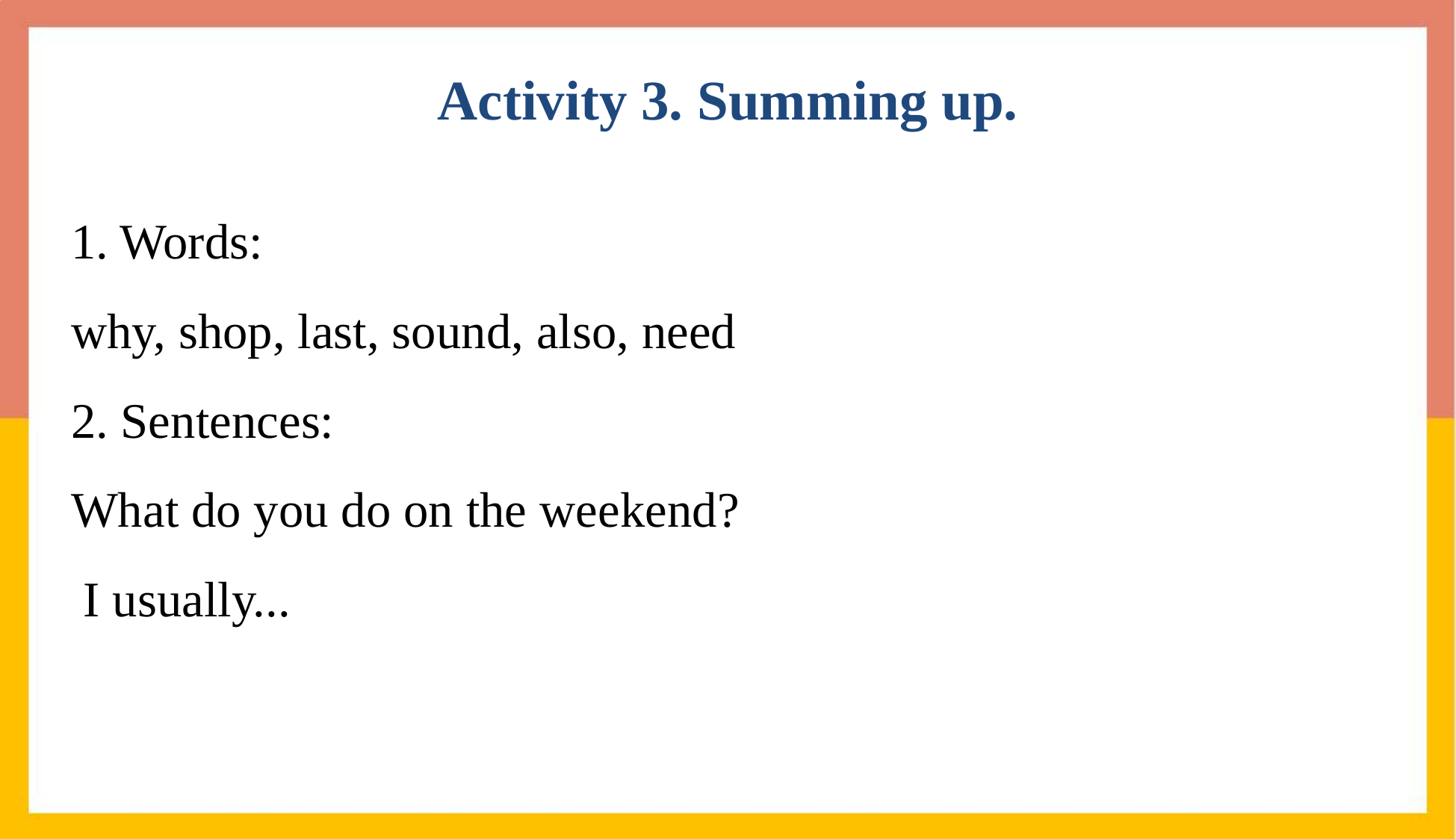

Activity 3. Summing up.
1. Words:
why, shop, last, sound, also, need
2. Sentences:
What do you do on the weekend?
 I usually...